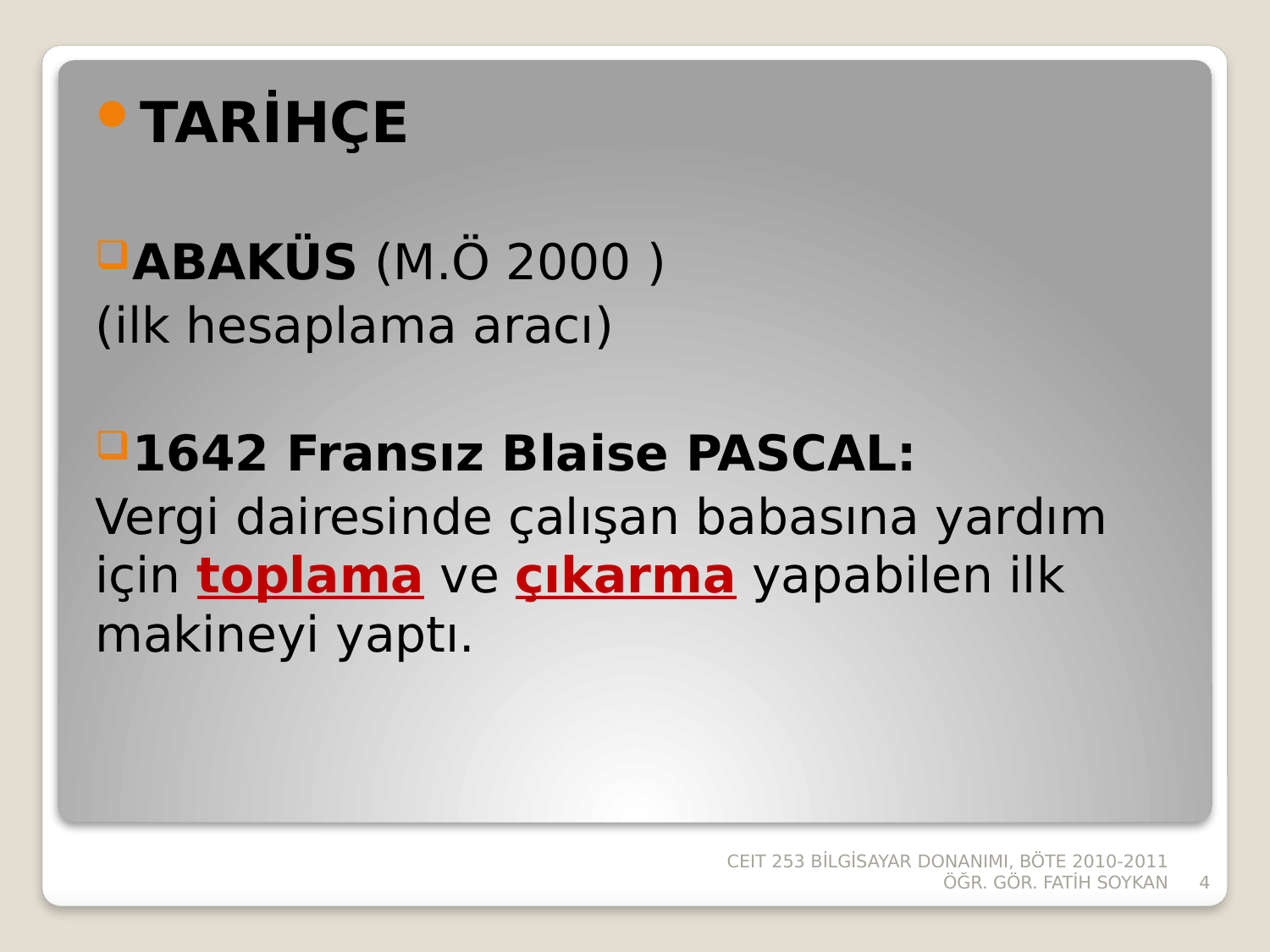

TARİHÇE

ABAKÜS (M.Ö 2000 )
(ilk hesaplama aracı)

1642 Fransız Blaise PASCAL:
Vergi dairesinde çalışan babasına yardım için toplama ve çıkarma yapabilen ilk makineyi yaptı.

CEIT 253 BİLGİSAYAR DONANIMI, BÖTE 2010-2011 ÖĞR. GÖR. FATİH SOYKAN
4